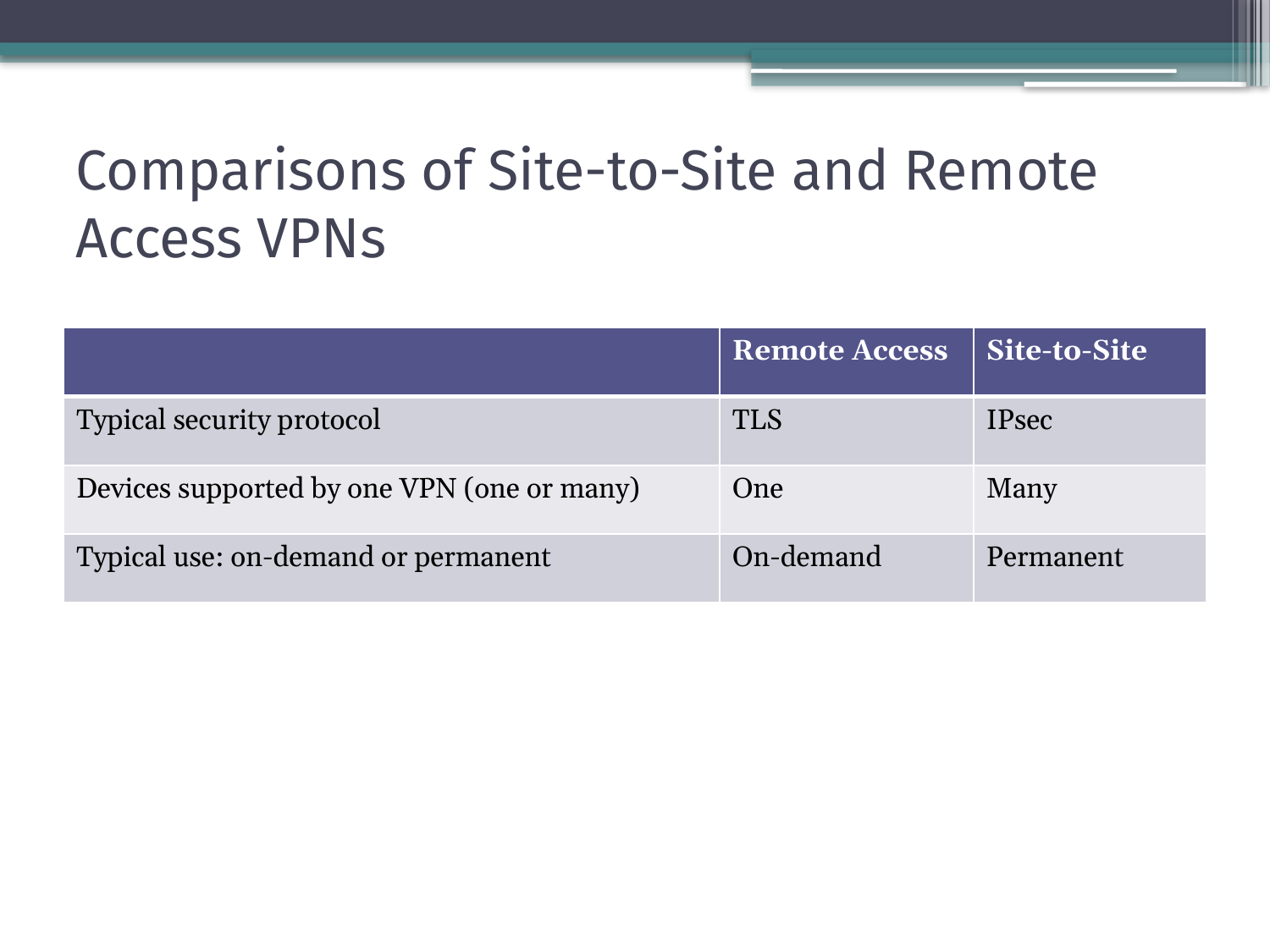

# Comparisons of Site-to-Site and Remote Access VPNs
|  | Remote Access | Site-to-Site |
| --- | --- | --- |
| Typical security protocol | TLS | IPsec |
| Devices supported by one VPN (one or many) | One | Many |
| Typical use: on-demand or permanent | On-demand | Permanent |